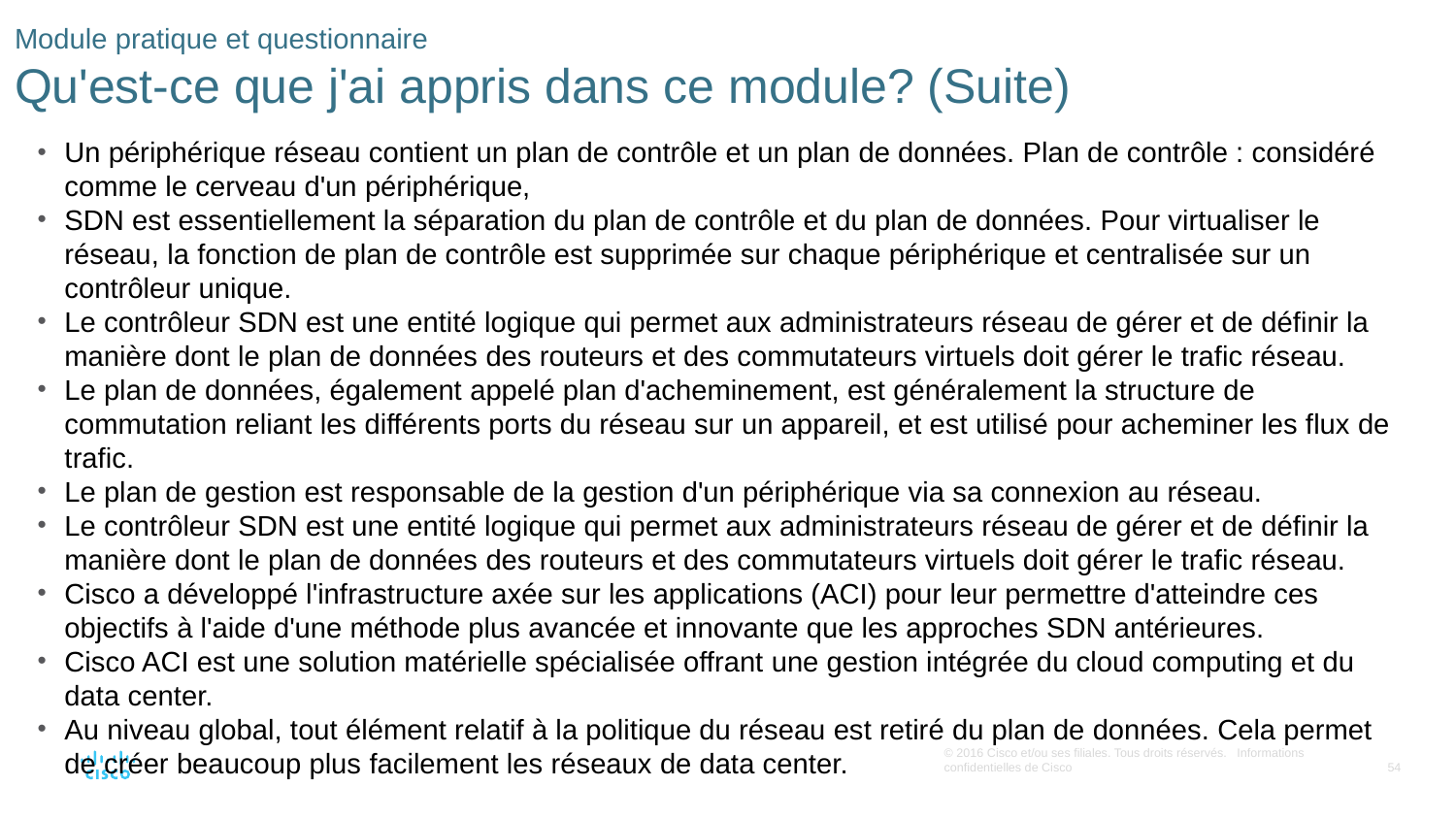

# Module pratique et questionnaire Qu'est-ce que j'ai appris dans ce module? (Suite)
Un périphérique réseau contient un plan de contrôle et un plan de données. Plan de contrôle : considéré comme le cerveau d'un périphérique,
SDN est essentiellement la séparation du plan de contrôle et du plan de données. Pour virtualiser le réseau, la fonction de plan de contrôle est supprimée sur chaque périphérique et centralisée sur un contrôleur unique.
Le contrôleur SDN est une entité logique qui permet aux administrateurs réseau de gérer et de définir la manière dont le plan de données des routeurs et des commutateurs virtuels doit gérer le trafic réseau.
Le plan de données, également appelé plan d'acheminement, est généralement la structure de commutation reliant les différents ports du réseau sur un appareil, et est utilisé pour acheminer les flux de trafic.
Le plan de gestion est responsable de la gestion d'un périphérique via sa connexion au réseau.
Le contrôleur SDN est une entité logique qui permet aux administrateurs réseau de gérer et de définir la manière dont le plan de données des routeurs et des commutateurs virtuels doit gérer le trafic réseau.
Cisco a développé l'infrastructure axée sur les applications (ACI) pour leur permettre d'atteindre ces objectifs à l'aide d'une méthode plus avancée et innovante que les approches SDN antérieures.
Cisco ACI est une solution matérielle spécialisée offrant une gestion intégrée du cloud computing et du data center.
Au niveau global, tout élément relatif à la politique du réseau est retiré du plan de données. Cela permet de créer beaucoup plus facilement les réseaux de data center.